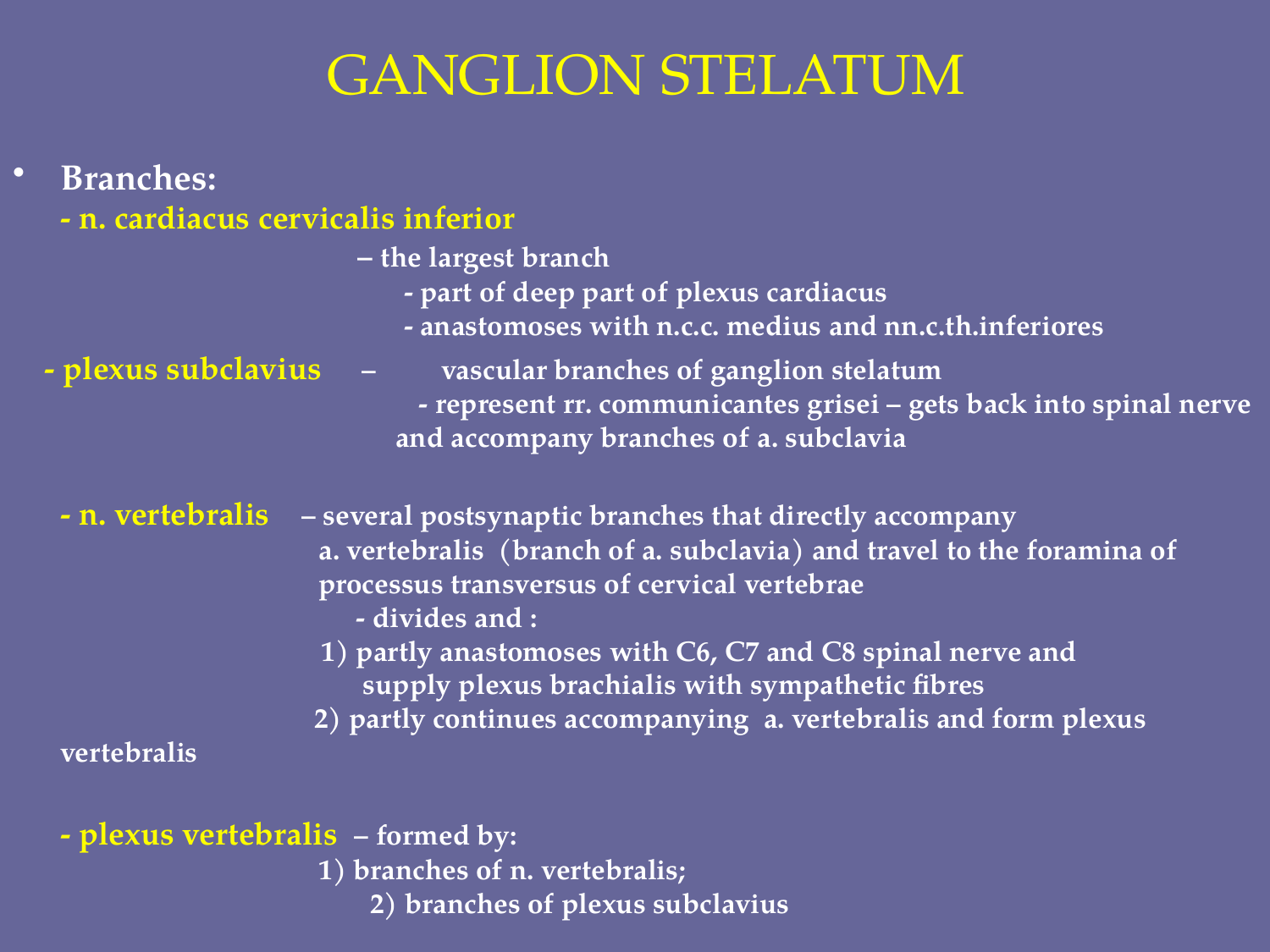

GANGLION STELATUM
Branches:
- n. cardiacus cervicalis inferior
                                     – the largest branch
	                               - part of deep part of plexus cardiacus
	                               - anastomoses with n.c.c. medius and nn.c.th.inferiores
    - plexus subclavius     –	vascular branches of ganglion stelatum
		               - represent rr. communicantes grisei – gets back into spinal nerve
                                                and accompany branches of a. subclavia
- n. vertebralis    – several postsynaptic branches that directly accompany
                                     a. vertebralis  (branch of a. subclavia) and travel to the foramina of
                                     processus transversus of cervical vertebrae
		      - divides and :
		 1) partly anastomoses with C6, C7 and C8 spinal nerve and
		       supply plexus brachialis with sympathetic fibres
		2) partly continues accompanying  a. vertebralis and form plexus vertebralis

	- plexus vertebralis  – formed by:
                                     1) branches of n. vertebralis;
    		        2) branches of plexus subclavius